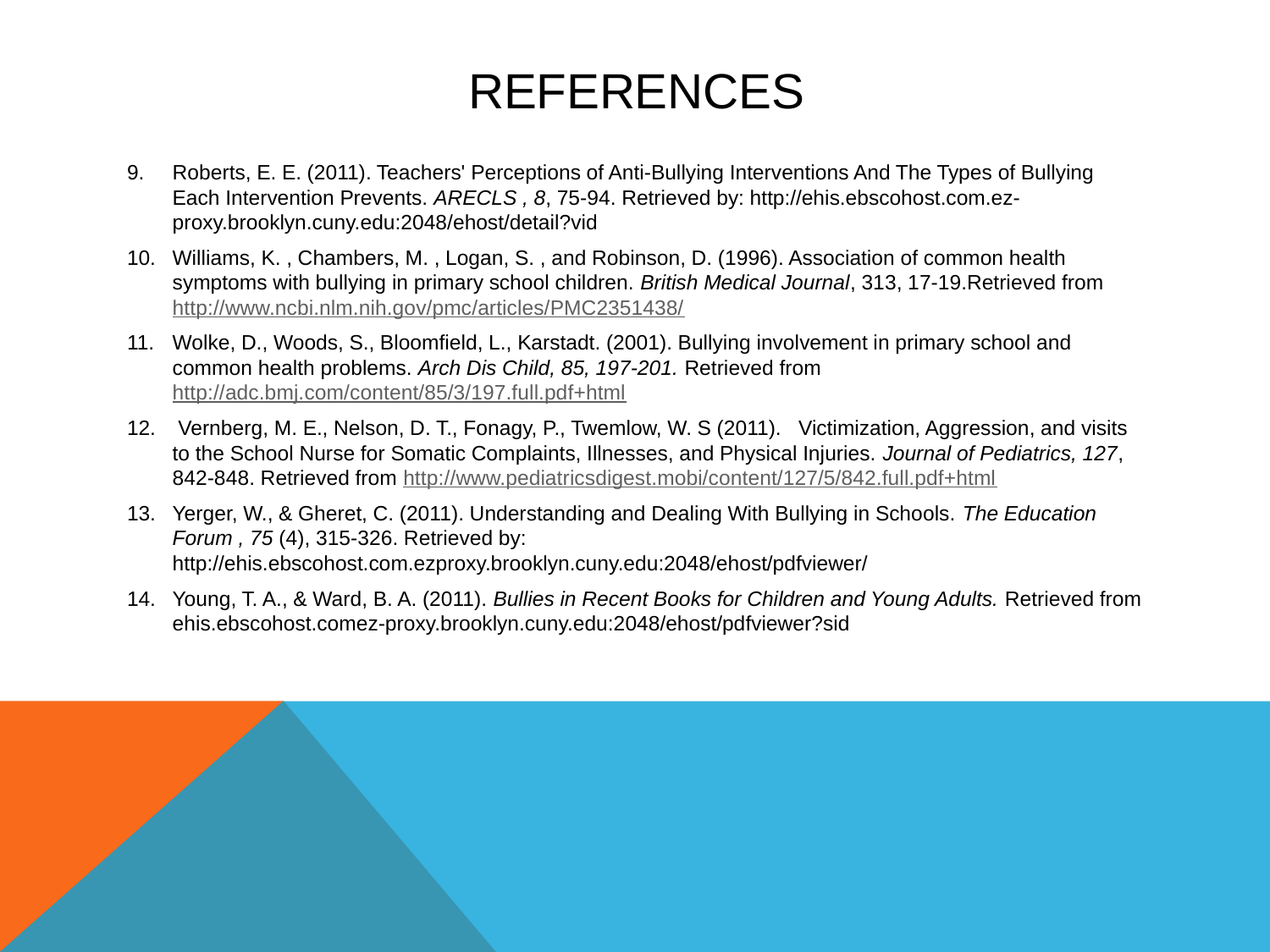

# references
Roberts, E. E. (2011). Teachers' Perceptions of Anti-Bullying Interventions And The Types of Bullying Each Intervention Prevents. ARECLS , 8, 75-94. Retrieved by: http://ehis.ebscohost.com.ez-proxy.brooklyn.cuny.edu:2048/ehost/detail?vid
Williams, K. , Chambers, M. , Logan, S. , and Robinson, D. (1996). Association of common health symptoms with bullying in primary school children. British Medical Journal, 313, 17-19.Retrieved from http://www.ncbi.nlm.nih.gov/pmc/articles/PMC2351438/
Wolke, D., Woods, S., Bloomfield, L., Karstadt. (2001). Bullying involvement in primary school and common health problems. Arch Dis Child, 85, 197-201. Retrieved from http://adc.bmj.com/content/85/3/197.full.pdf+html
 Vernberg, M. E., Nelson, D. T., Fonagy, P., Twemlow, W. S (2011).   Victimization, Aggression, and visits to the School Nurse for Somatic Complaints, Illnesses, and Physical Injuries. Journal of Pediatrics, 127, 842-848. Retrieved from http://www.pediatricsdigest.mobi/content/127/5/842.full.pdf+html
Yerger, W., & Gheret, C. (2011). Understanding and Dealing With Bullying in Schools. The Education Forum , 75 (4), 315-326. Retrieved by: http://ehis.ebscohost.com.ezproxy.brooklyn.cuny.edu:2048/ehost/pdfviewer/
Young, T. A., & Ward, B. A. (2011). Bullies in Recent Books for Children and Young Adults. Retrieved from ehis.ebscohost.comez-proxy.brooklyn.cuny.edu:2048/ehost/pdfviewer?sid